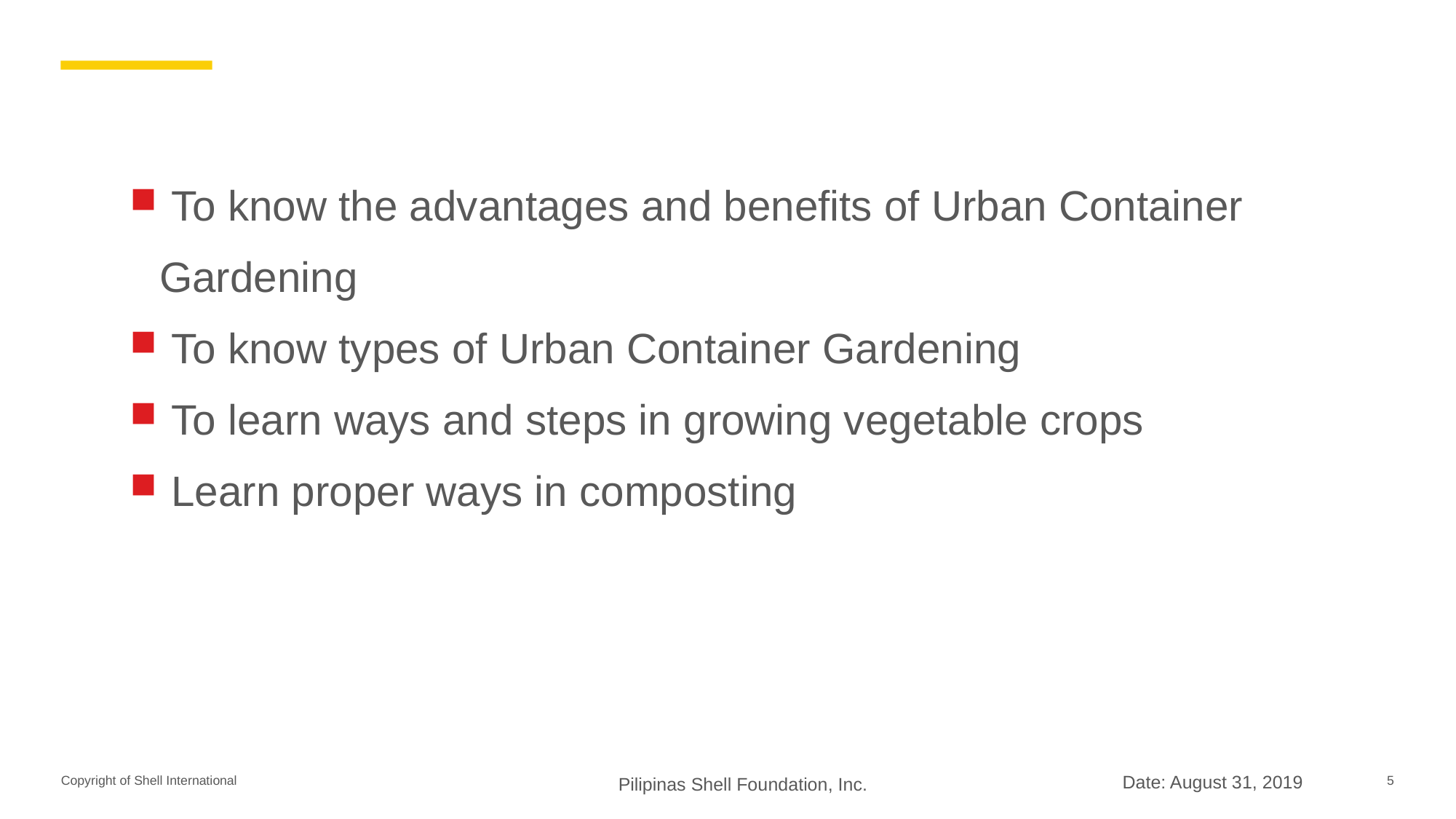

To know the advantages and benefits of Urban Container Gardening
 To know types of Urban Container Gardening
 To learn ways and steps in growing vegetable crops
 Learn proper ways in composting

Date: August 31, 2019
Pilipinas Shell Foundation, Inc.
5